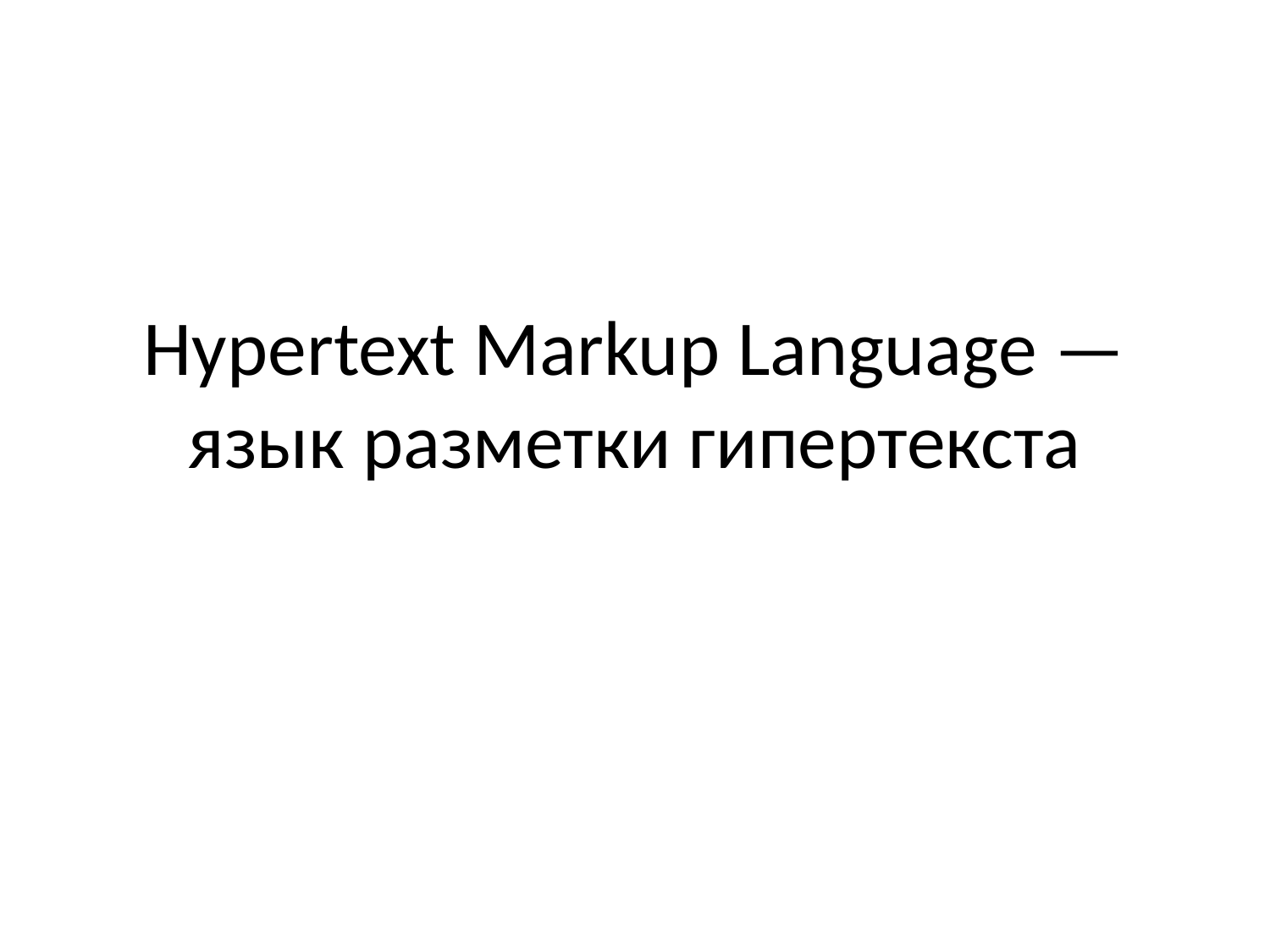

# Hypertext Markup Language — язык разметки гипертекста